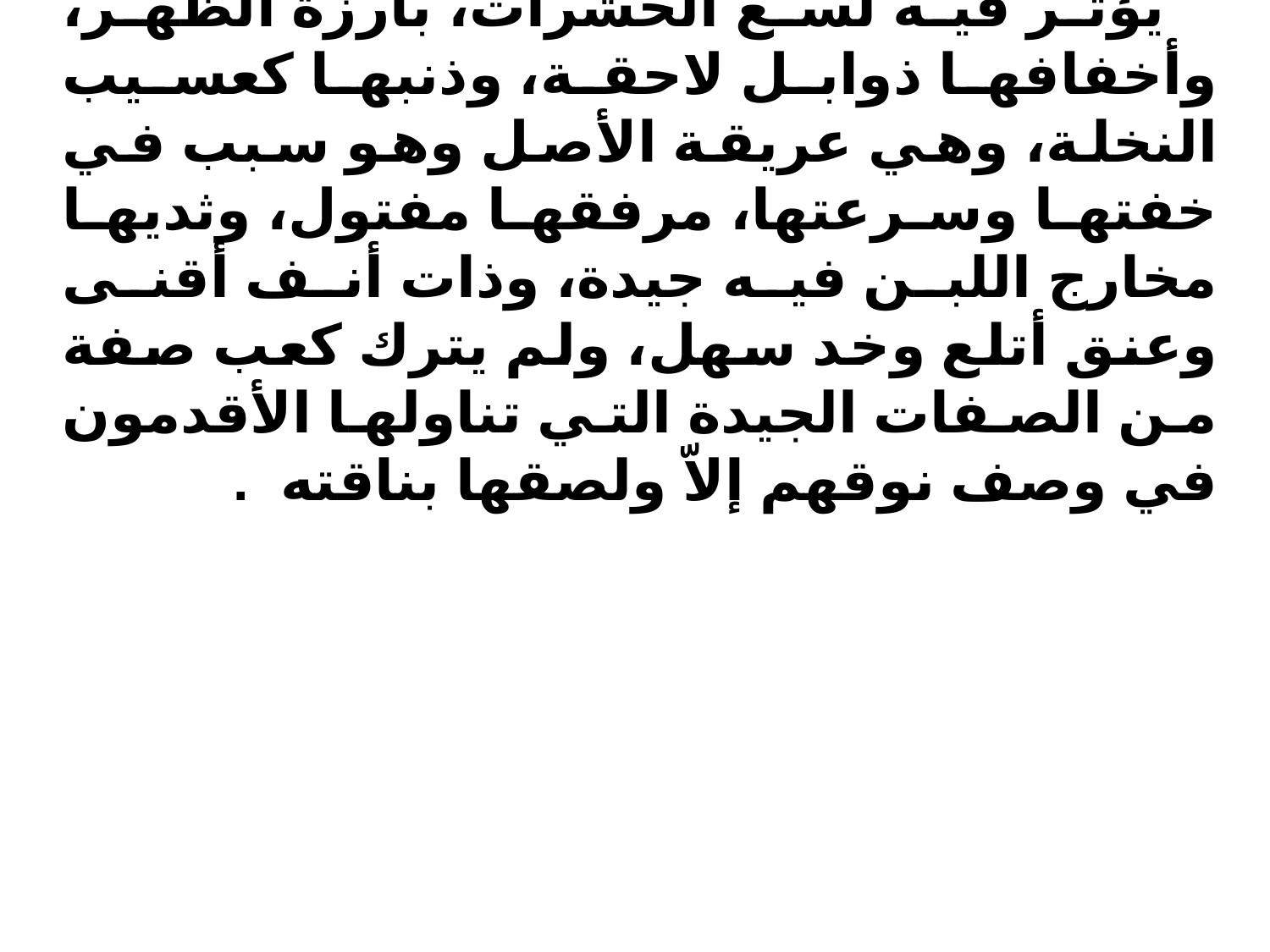

يؤثر فيه لسع الحشرات، بارزة الظهر، وأخفافها ذوابل لاحقة، وذنبها كعسيب النخلة، وهي عريقة الأصل وهو سبب في خفتها وسرعتها، مرفقها مفتول، وثديها مخارج اللبن فيه جيدة، وذات أنف أقنى وعنق أتلع وخد سهل، ولم يترك كعب صفة من الصفات الجيدة التي تناولها الأقدمون في وصف نوقهم إلاّ ولصقها بناقته  .